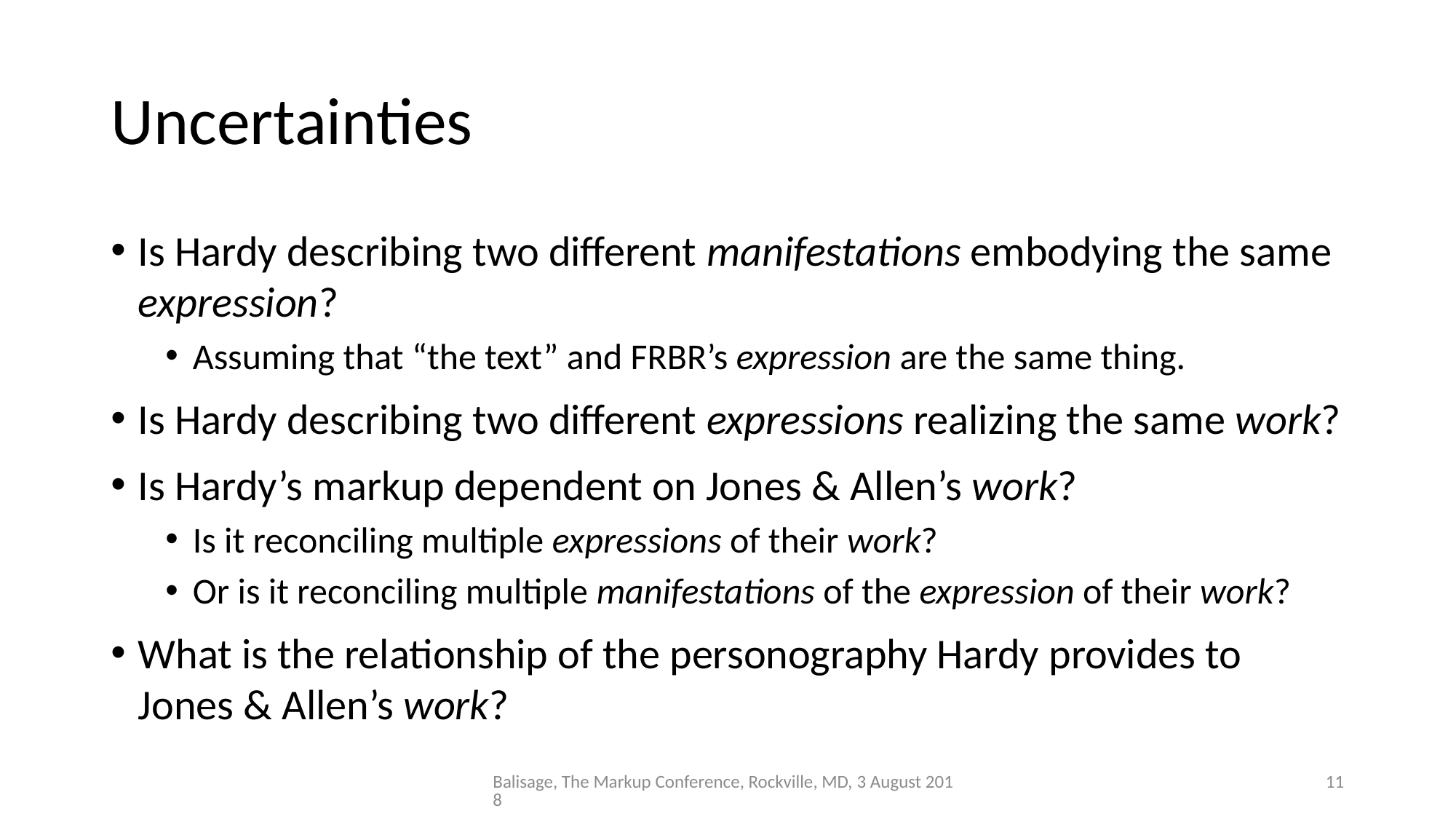

# Uncertainties
Is Hardy describing two different manifestations embodying the same expression?
Assuming that “the text” and FRBR’s expression are the same thing.
Is Hardy describing two different expressions realizing the same work?
Is Hardy’s markup dependent on Jones & Allen’s work?
Is it reconciling multiple expressions of their work?
Or is it reconciling multiple manifestations of the expression of their work?
What is the relationship of the personography Hardy provides to Jones & Allen’s work?
Balisage, The Markup Conference, Rockville, MD, 3 August 2018
11